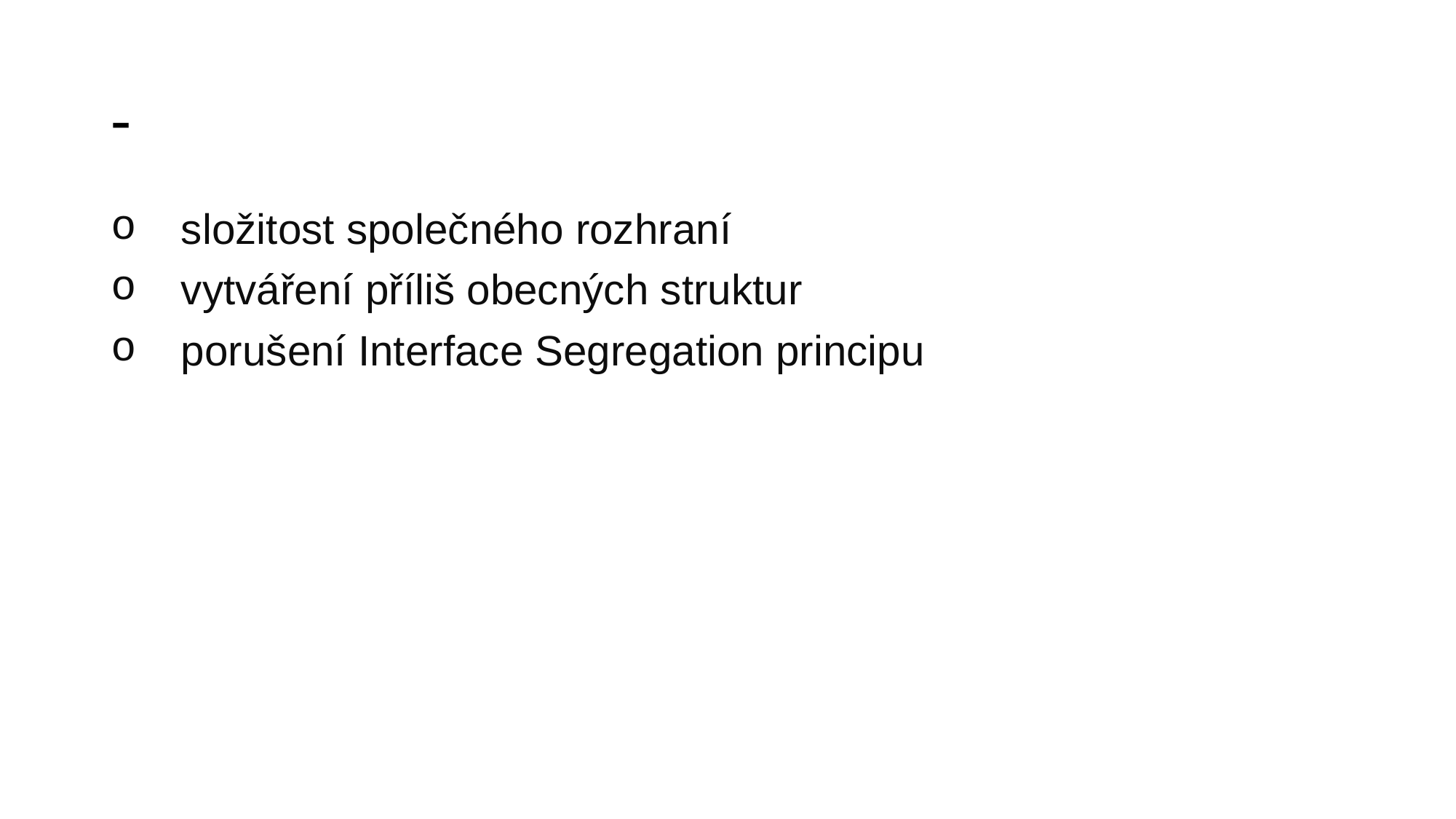

# -
složitost společného rozhraní
vytváření příliš obecných struktur
porušení Interface Segregation principu